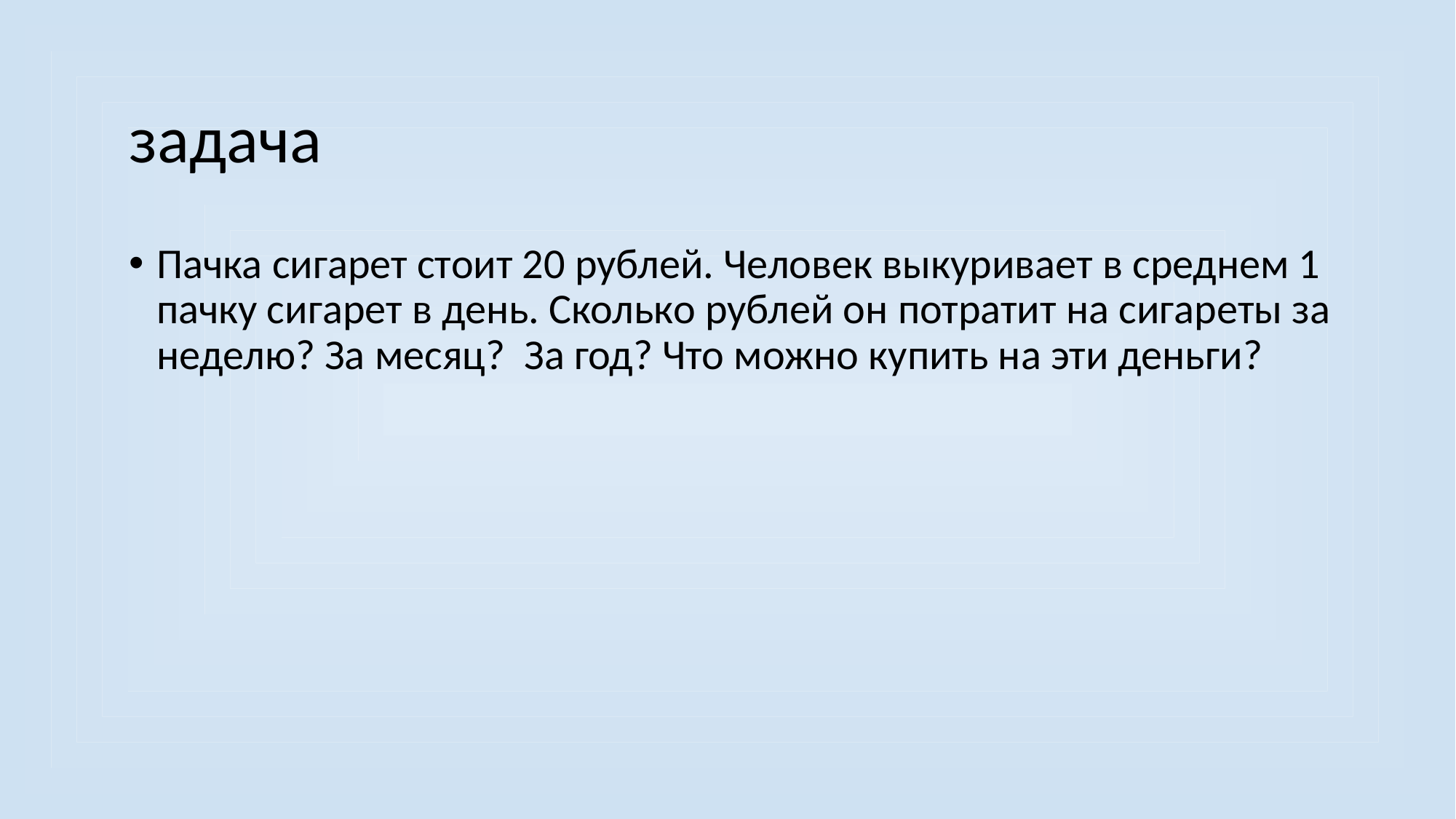

задача
Пачка сигарет стоит 20 рублей. Человек выкуривает в среднем 1 пачку сигарет в день. Сколько рублей он потратит на сигареты за неделю? За месяц?  За год? Что можно купить на эти деньги?